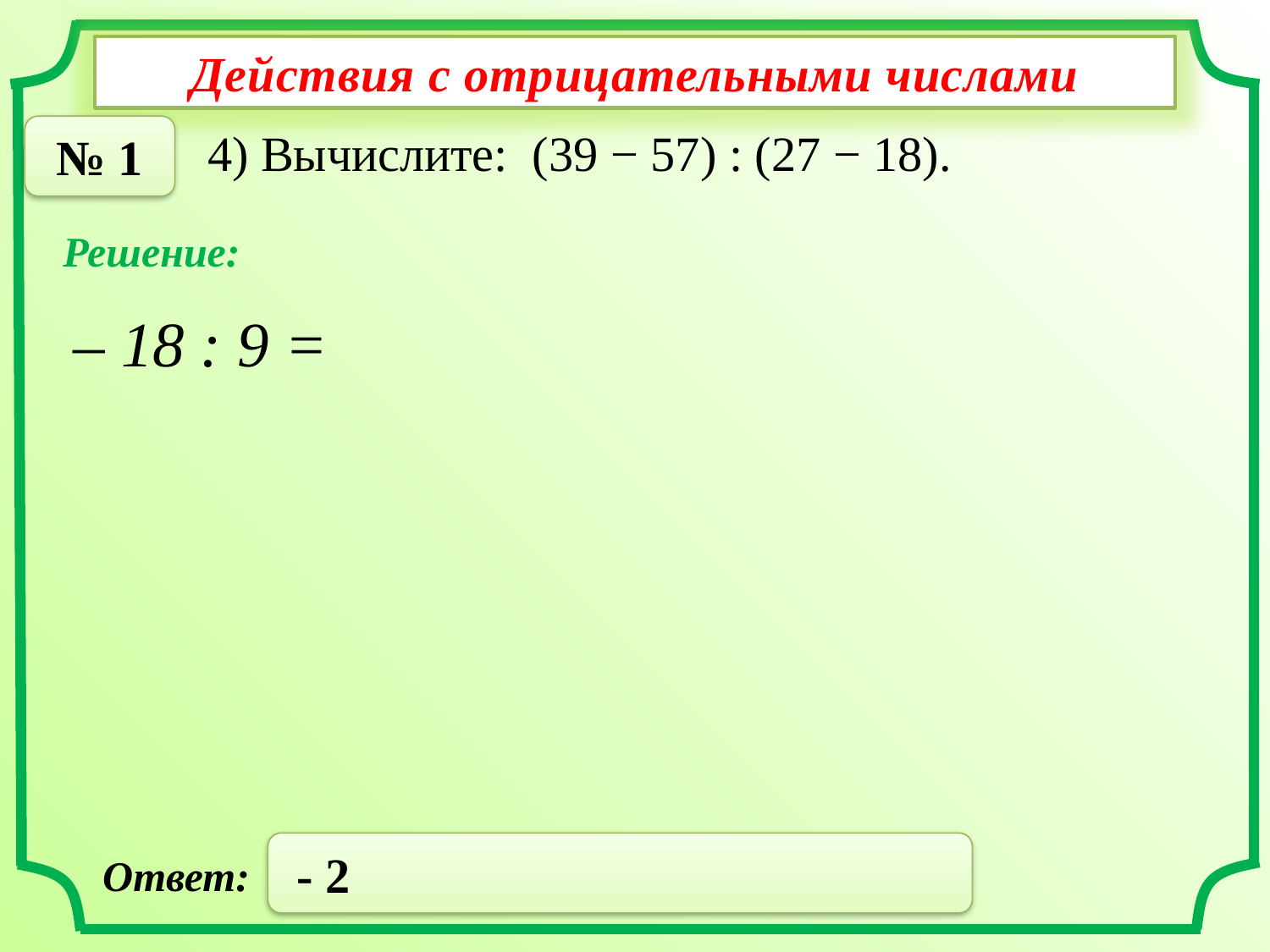

Действия с отрицательными числами
№ 1
4) Вычислите:  (39 − 57) : (27 − 18).

Решение:
– 18 : 9 =
 - 2
Ответ: